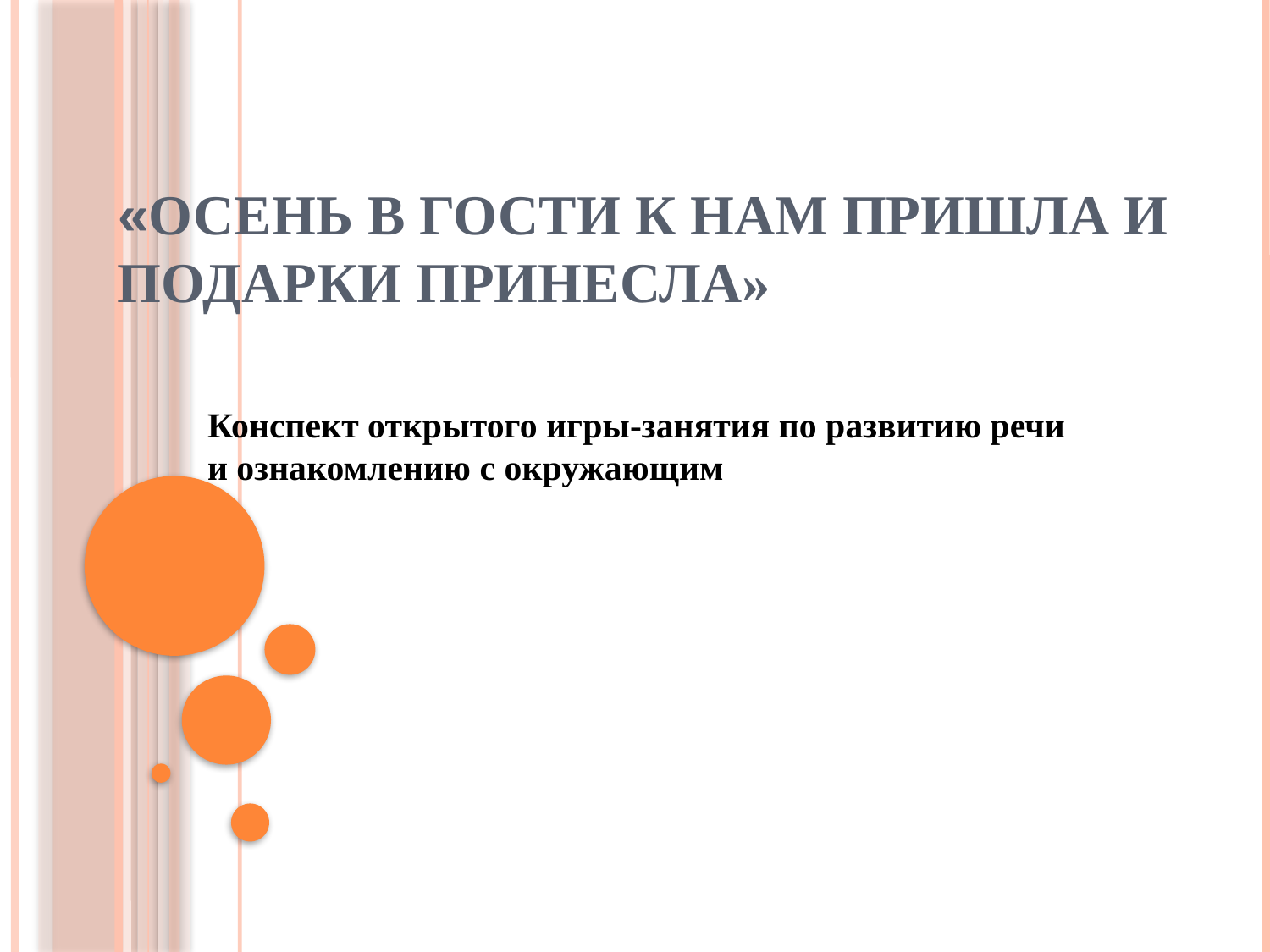

# «Осень в гости к нам пришла и подарки принесла»
Конспект открытого игры-занятия по развитию речи и ознакомлению с окружающим